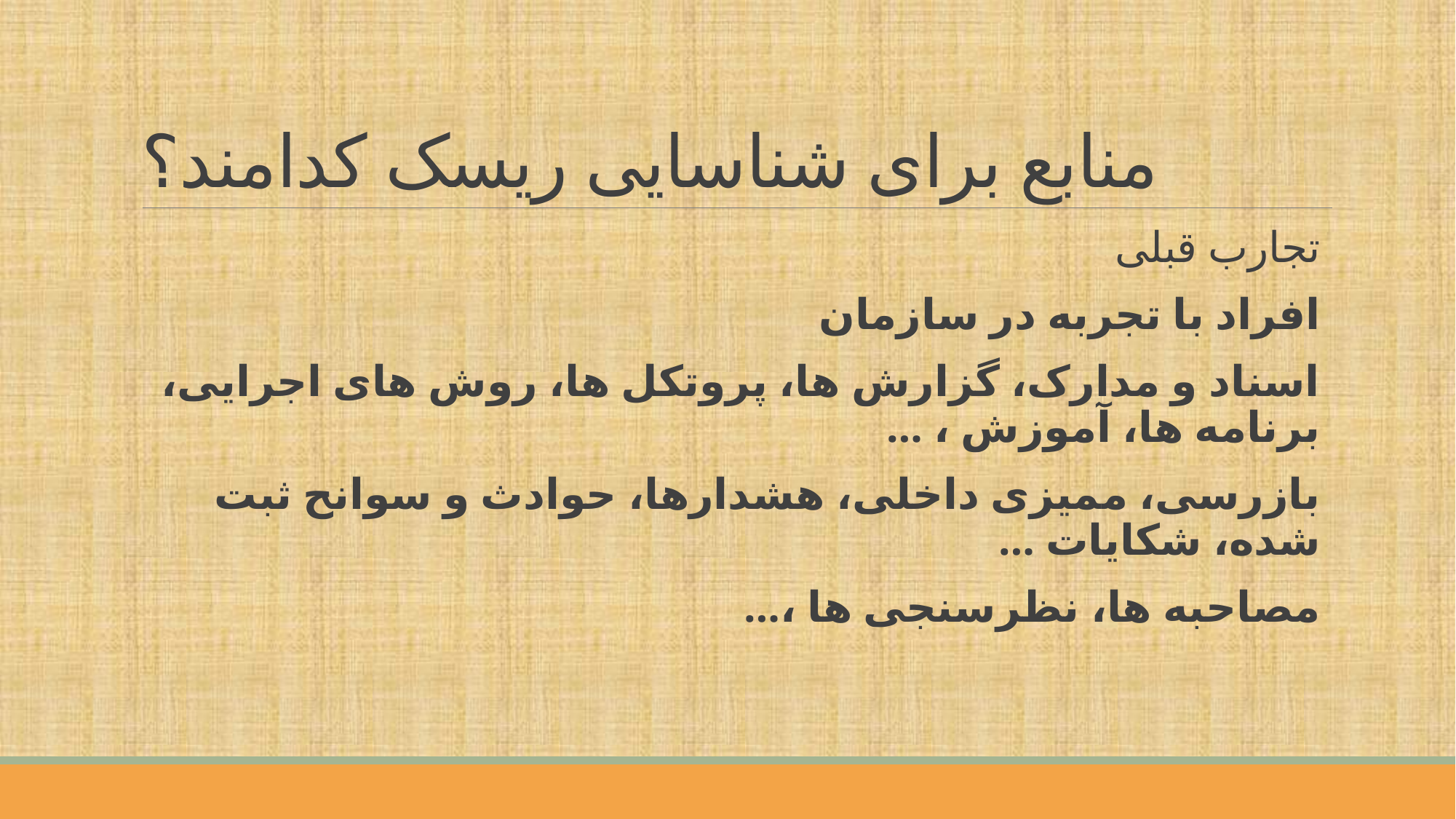

# منابع برای شناسایی ریسک کدامند؟
تجارب قبلی
افراد با تجربه در سازمان
اسناد و مدارک، گزارش ها، پروتکل ها، روش های اجرایی، برنامه ها، آموزش ، …
بازرسی، ممیزی داخلی، هشدارها، حوادث و سوانح ثبت شده، شکایات …
مصاحبه ها، نظرسنجی ها ،…